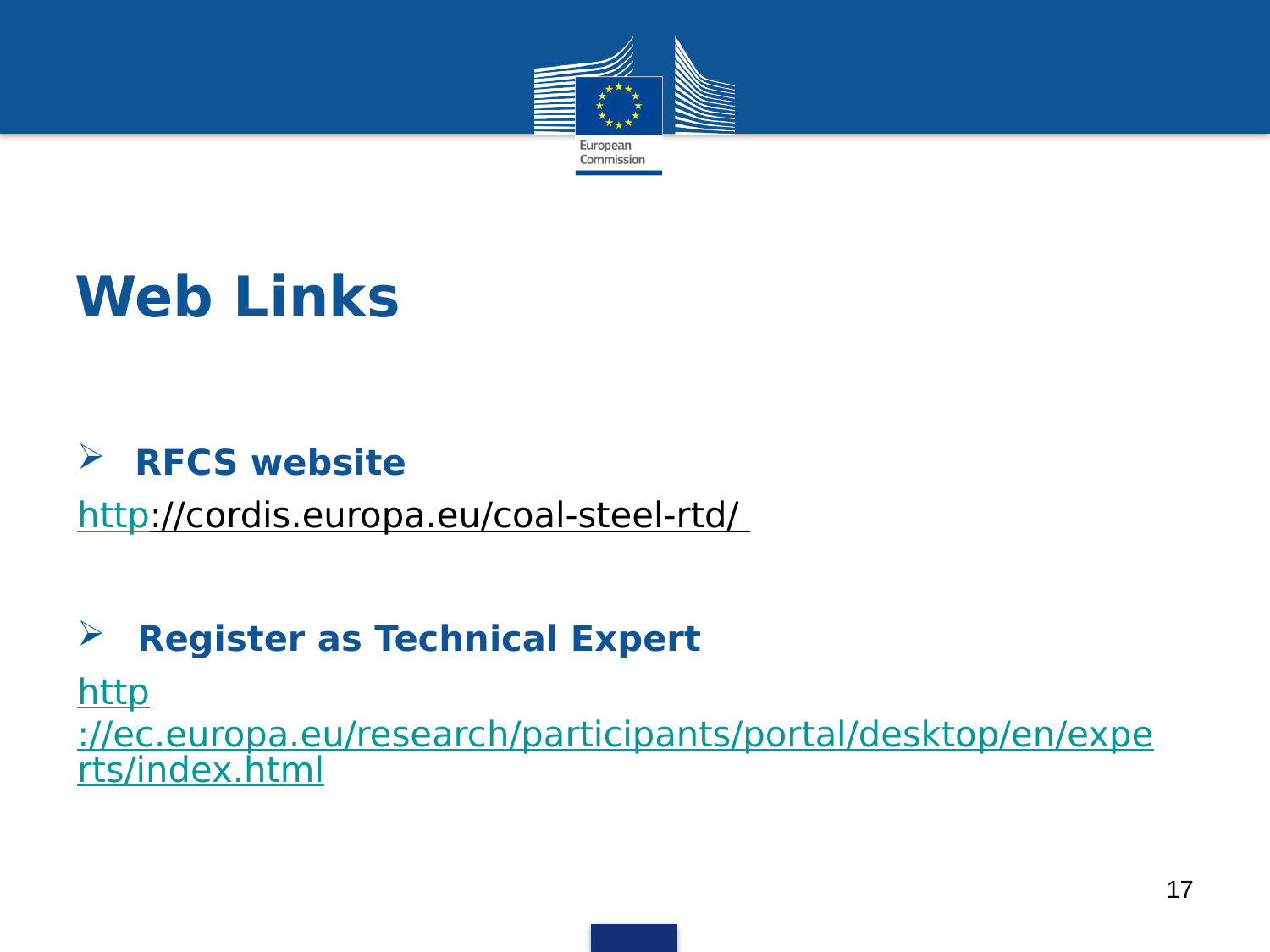

Web Links

 RFCS website
http://cordis.europa.eu/coal-steel-rtd/

 Register as Technical Expert
http://ec.europa.eu/research/participants/portal/desktop/en/experts/index.html

17